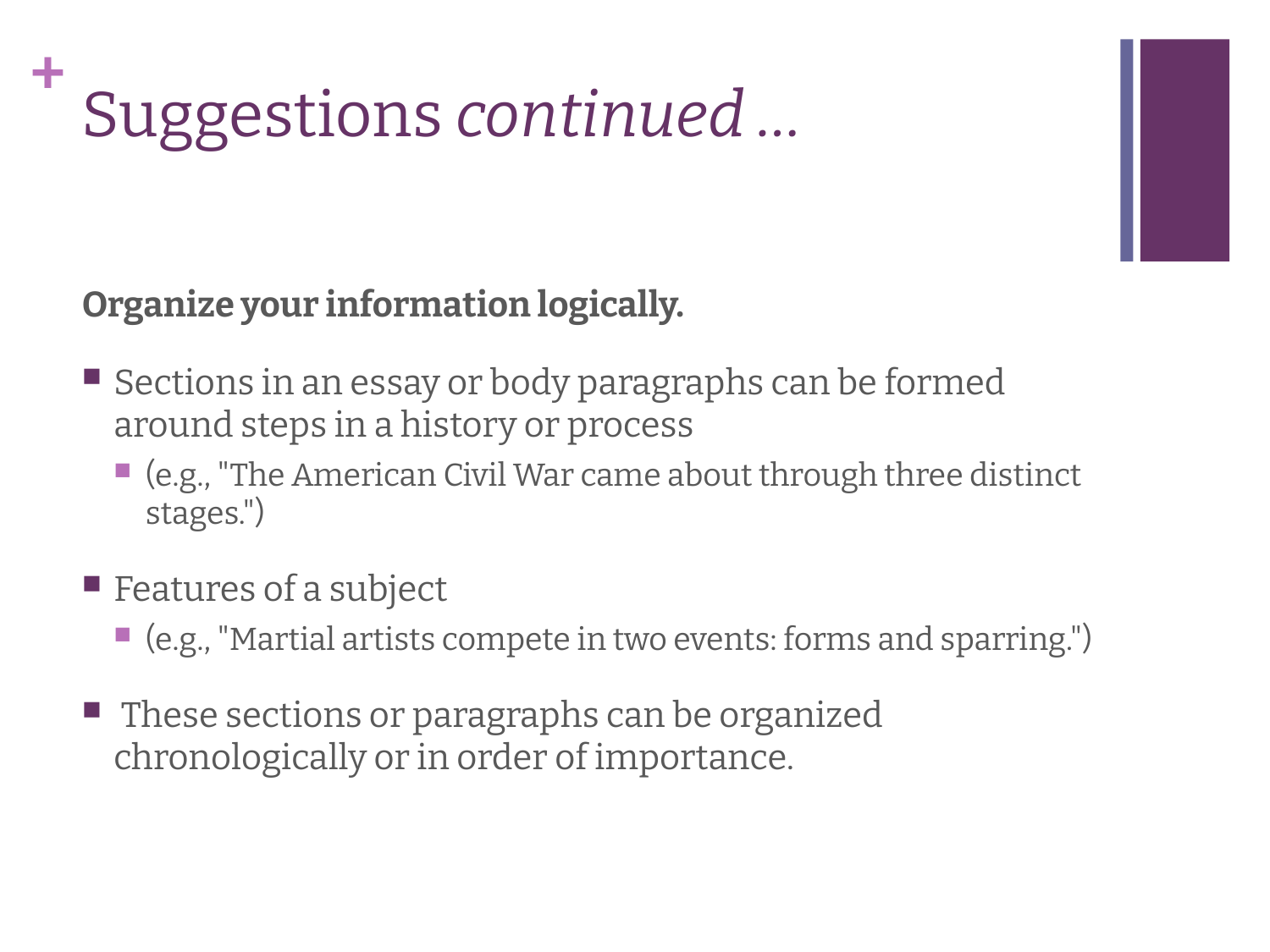

# Suggestions continued …
Organize your information logically.
Sections in an essay or body paragraphs can be formed around steps in a history or process
(e.g., "The American Civil War came about through three distinct stages.")
Features of a subject
(e.g., "Martial artists compete in two events: forms and sparring.")
 These sections or paragraphs can be organized chronologically or in order of importance.